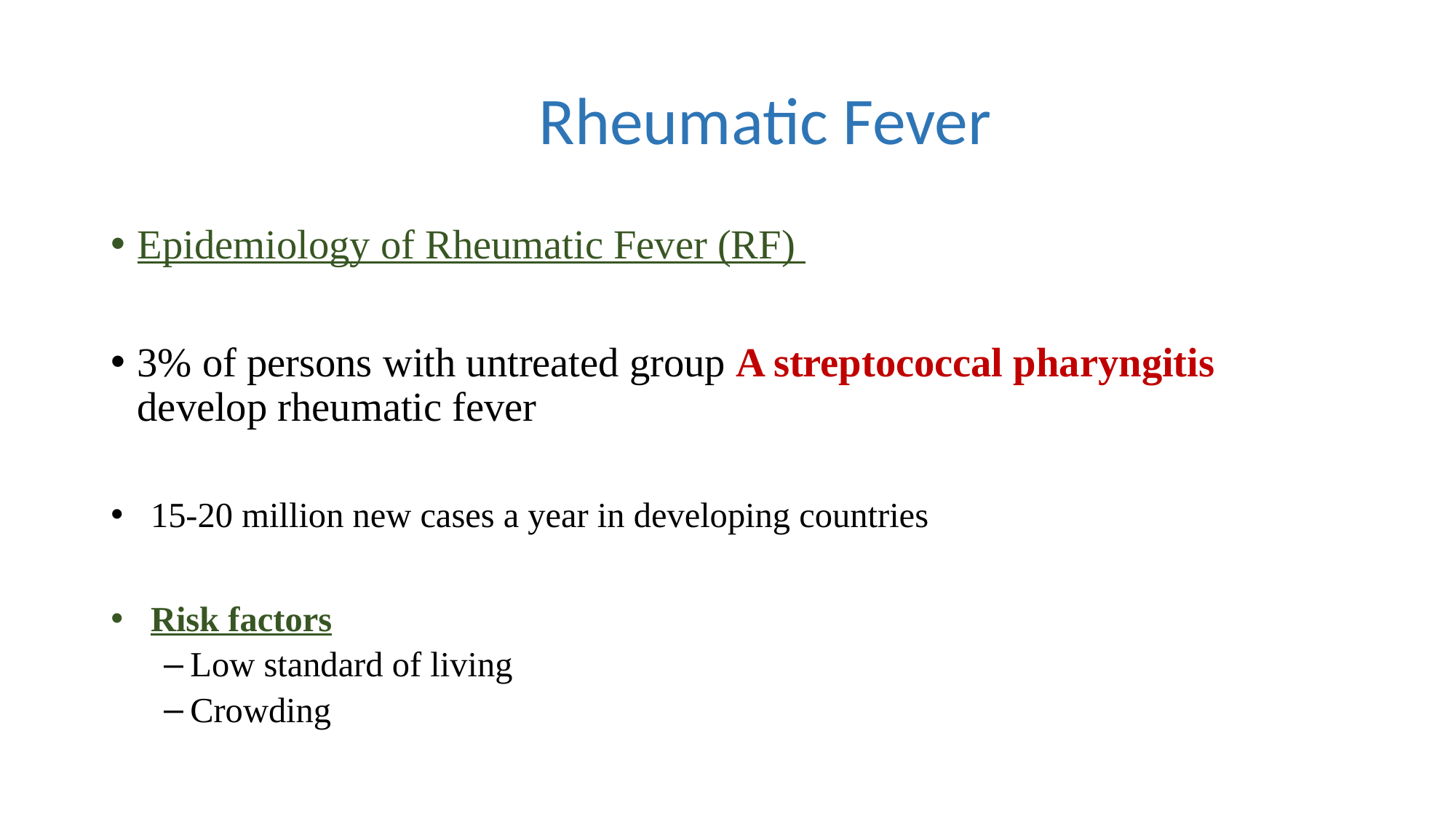

# Rheumatic Fever
Epidemiology of Rheumatic Fever (RF)

3% of persons with untreated group A streptococcal pharyngitis develop rheumatic fever

15-20 million new cases a year in developing countries

Risk factors
Low standard of living
Crowding